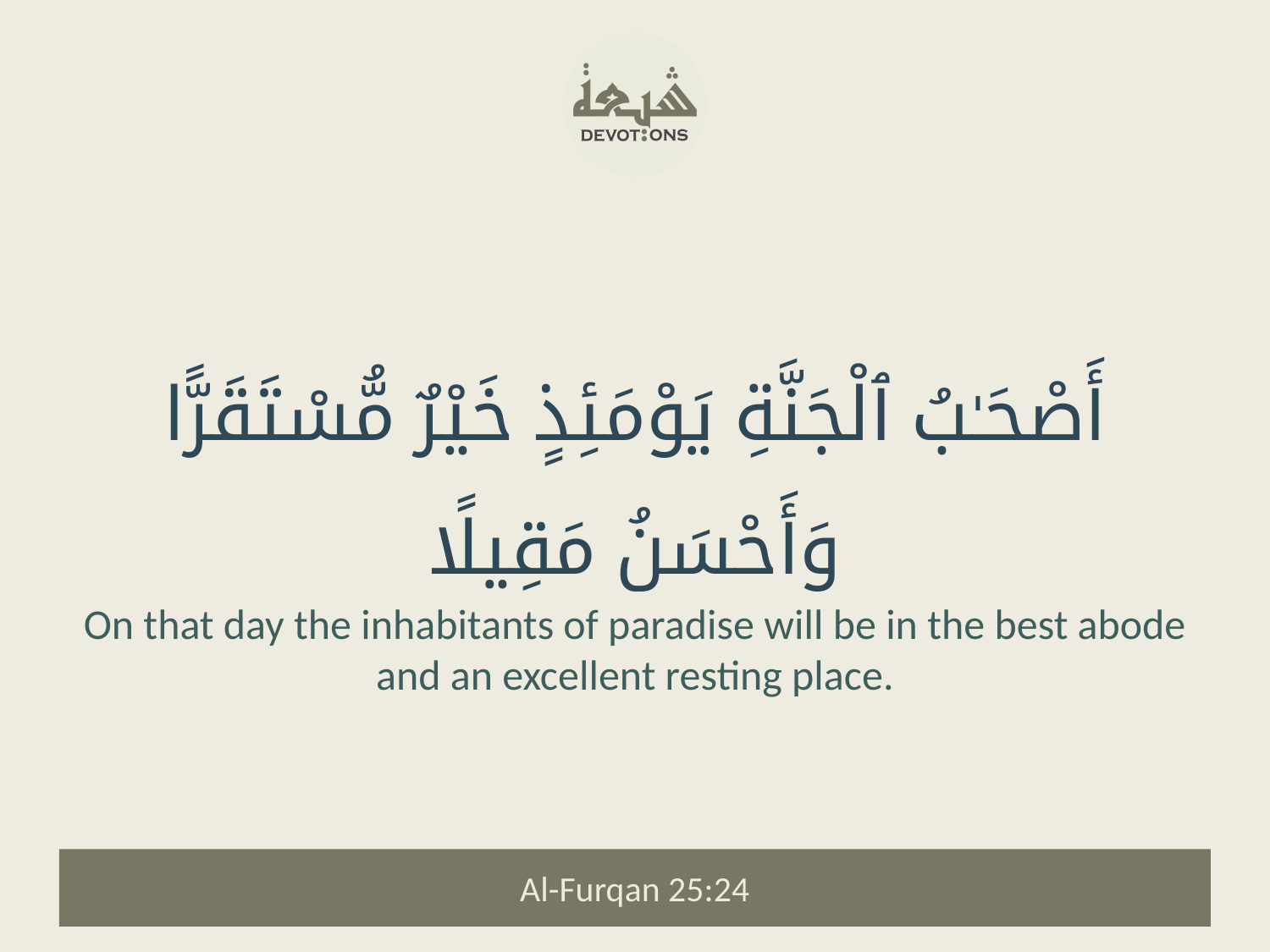

أَصْحَـٰبُ ٱلْجَنَّةِ يَوْمَئِذٍ خَيْرٌ مُّسْتَقَرًّا وَأَحْسَنُ مَقِيلًا
On that day the inhabitants of paradise will be in the best abode and an excellent resting place.
Al-Furqan 25:24